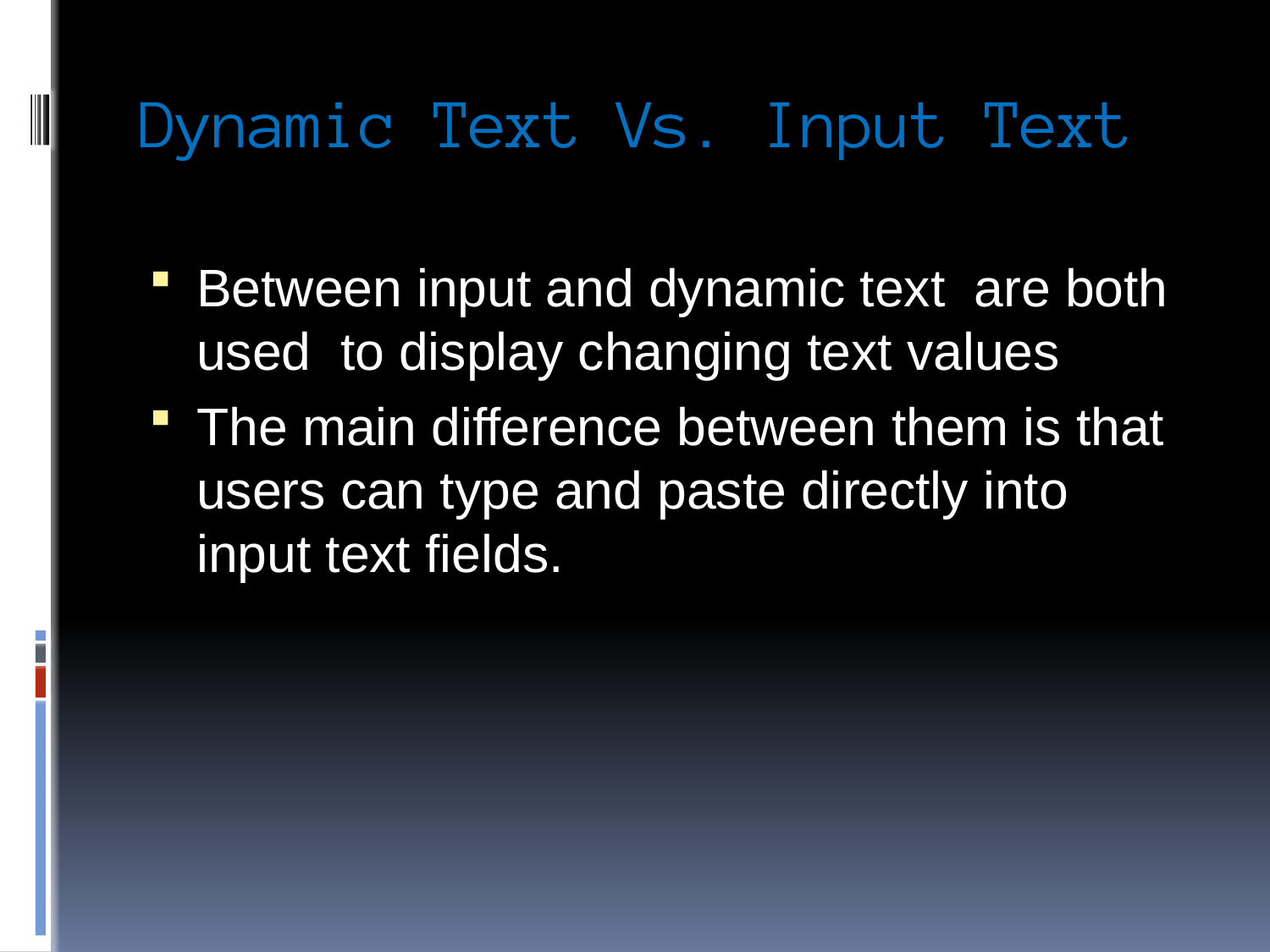

# Dynamic Text Vs. Input Text
Between input and dynamic text  are both used  to display changing text values
The main difference between them is that users can type and paste directly into input text fields.